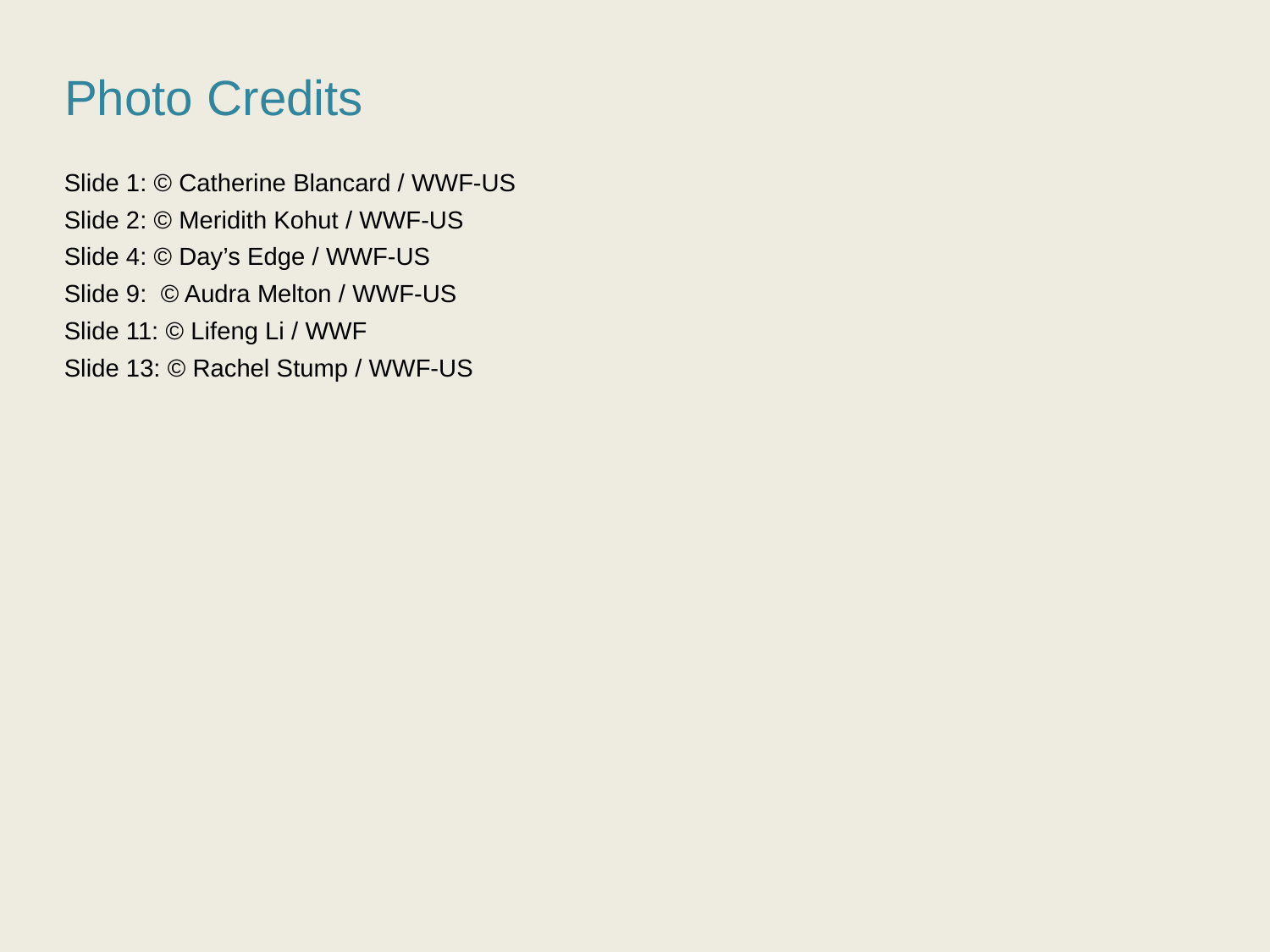

# Photo Credits
Slide 1: © Catherine Blancard / WWF-US
Slide 2: © Meridith Kohut / WWF-US
Slide 4: © Day’s Edge / WWF-US
Slide 9:  © Audra Melton / WWF-US
Slide 11: © Lifeng Li / WWF
Slide 13: © Rachel Stump / WWF-US